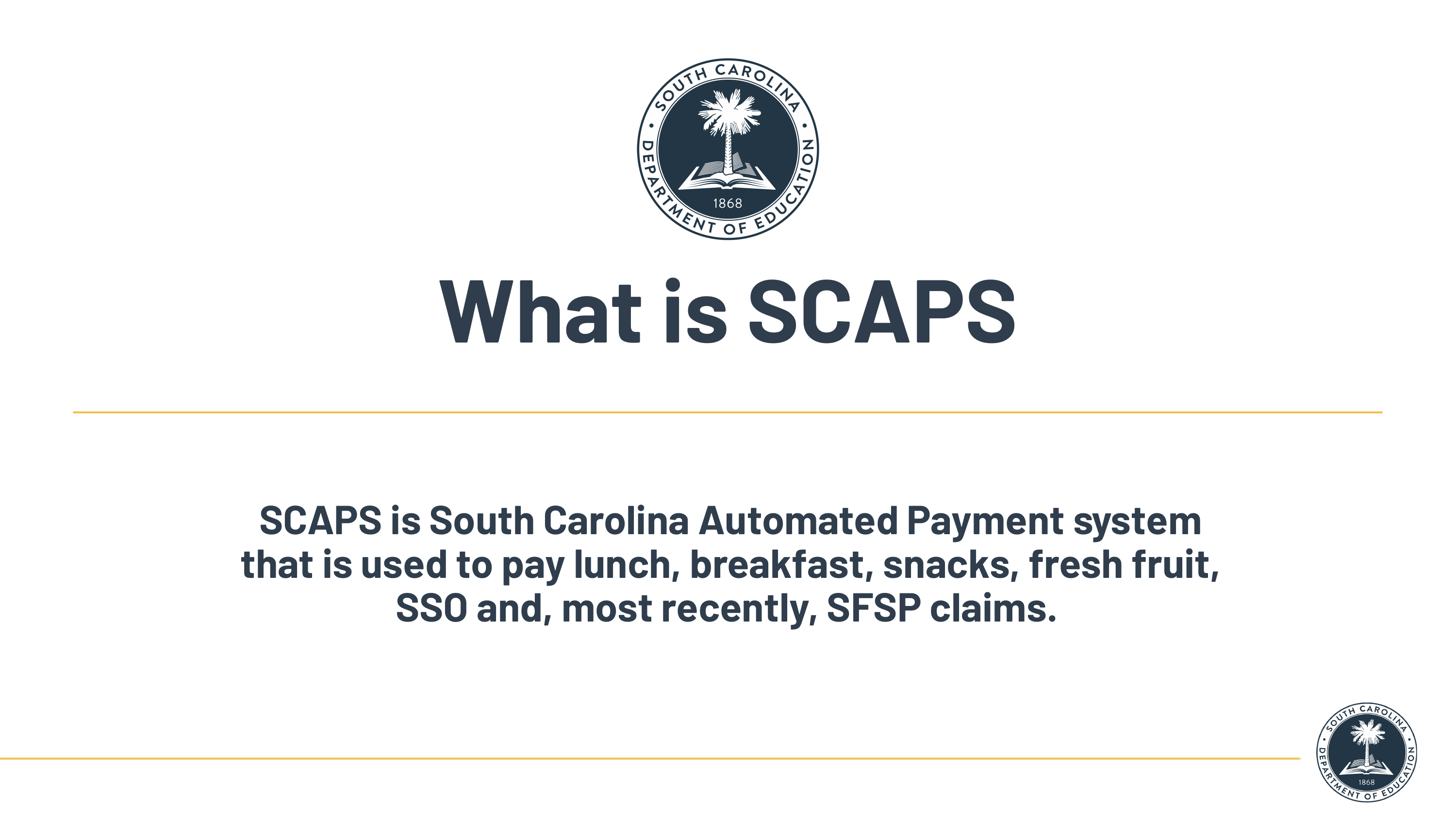

# What is SCAPS
SCAPS is South Carolina Automated Payment system that is used to pay lunch, breakfast, snacks, fresh fruit, SSO and, most recently, SFSP claims.